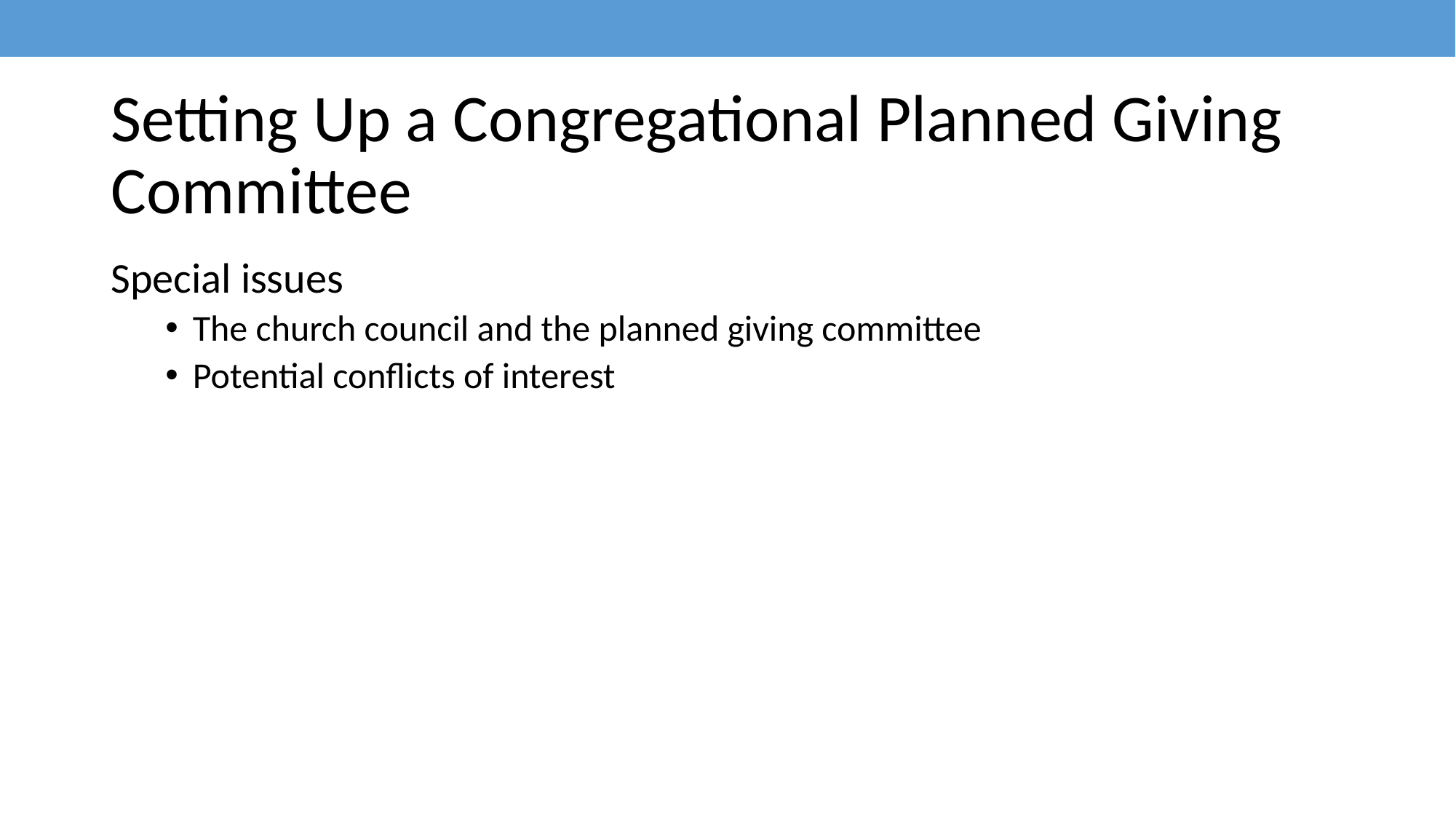

# Setting Up a Congregational Planned Giving Committee
Special issues
The church council and the planned giving committee
Potential conflicts of interest